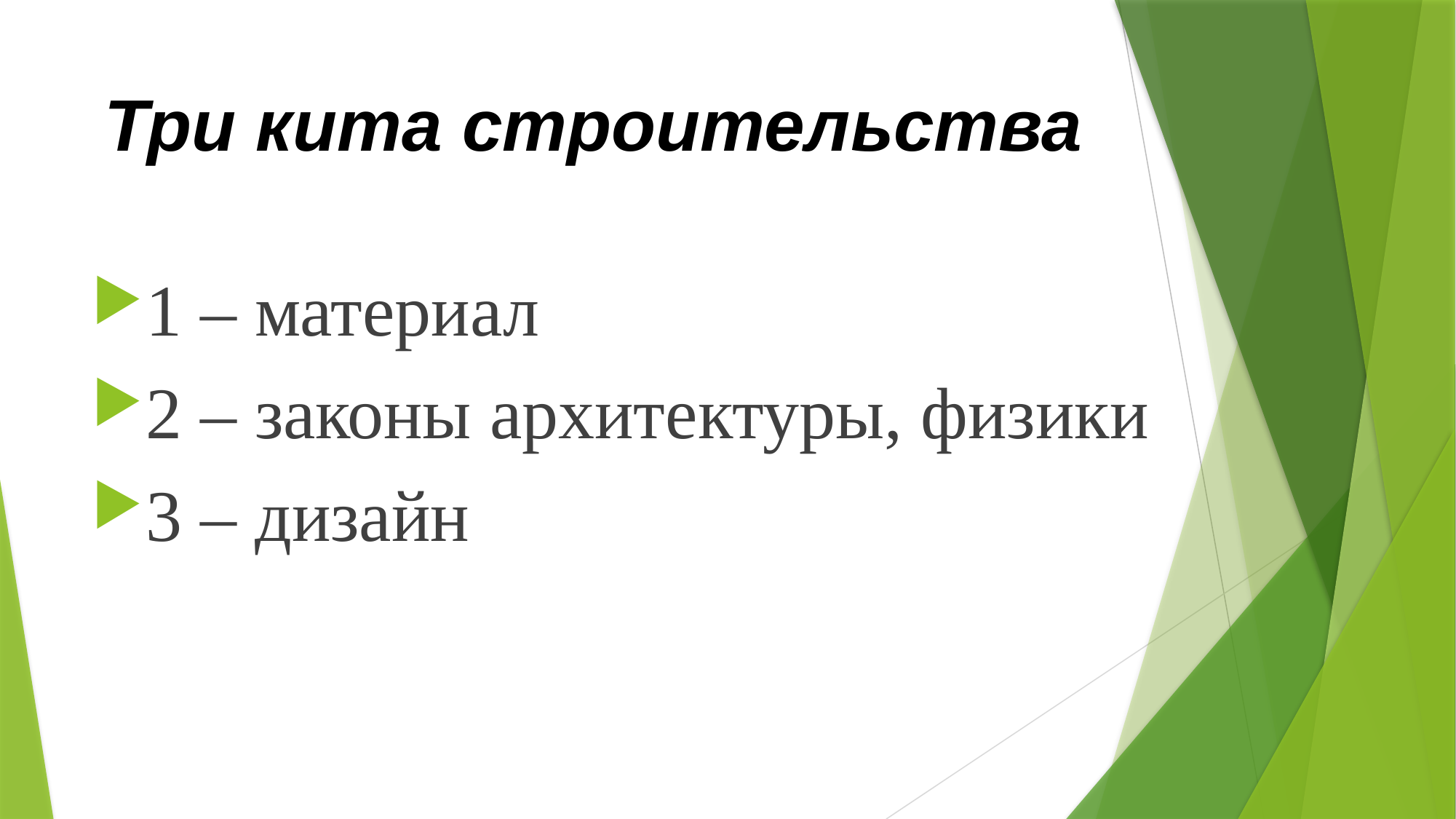

# Три кита строительства
1 – материал
2 – законы архитектуры, физики
3 – дизайн